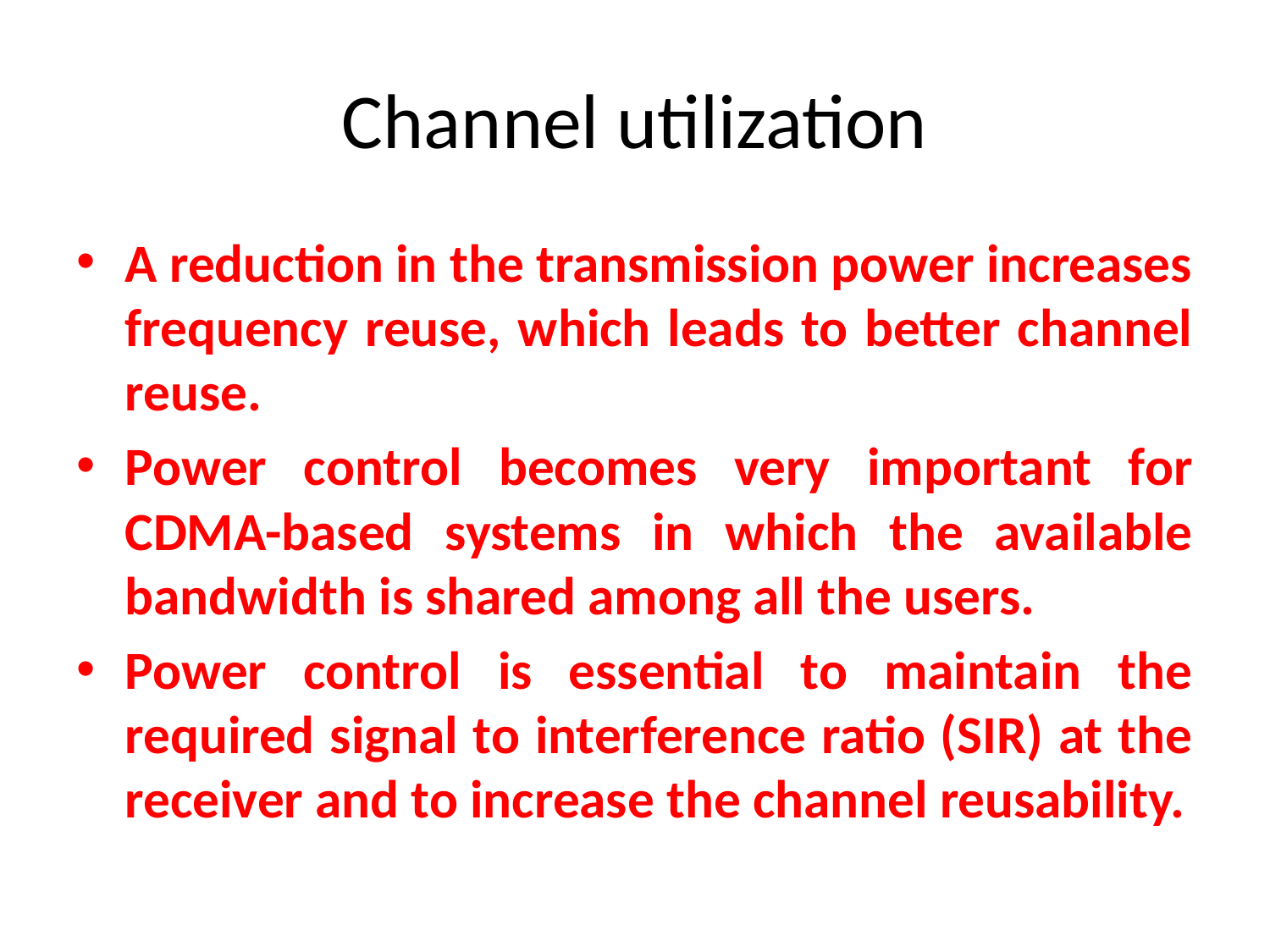

# Channel utilization
A reduction in the transmission power increases frequency reuse, which leads to better channel reuse.
Power control becomes very important for CDMA-based systems in which the available bandwidth is shared among all the users.
Power control is essential to maintain the required signal to interference ratio (SIR) at the receiver and to increase the channel reusability.